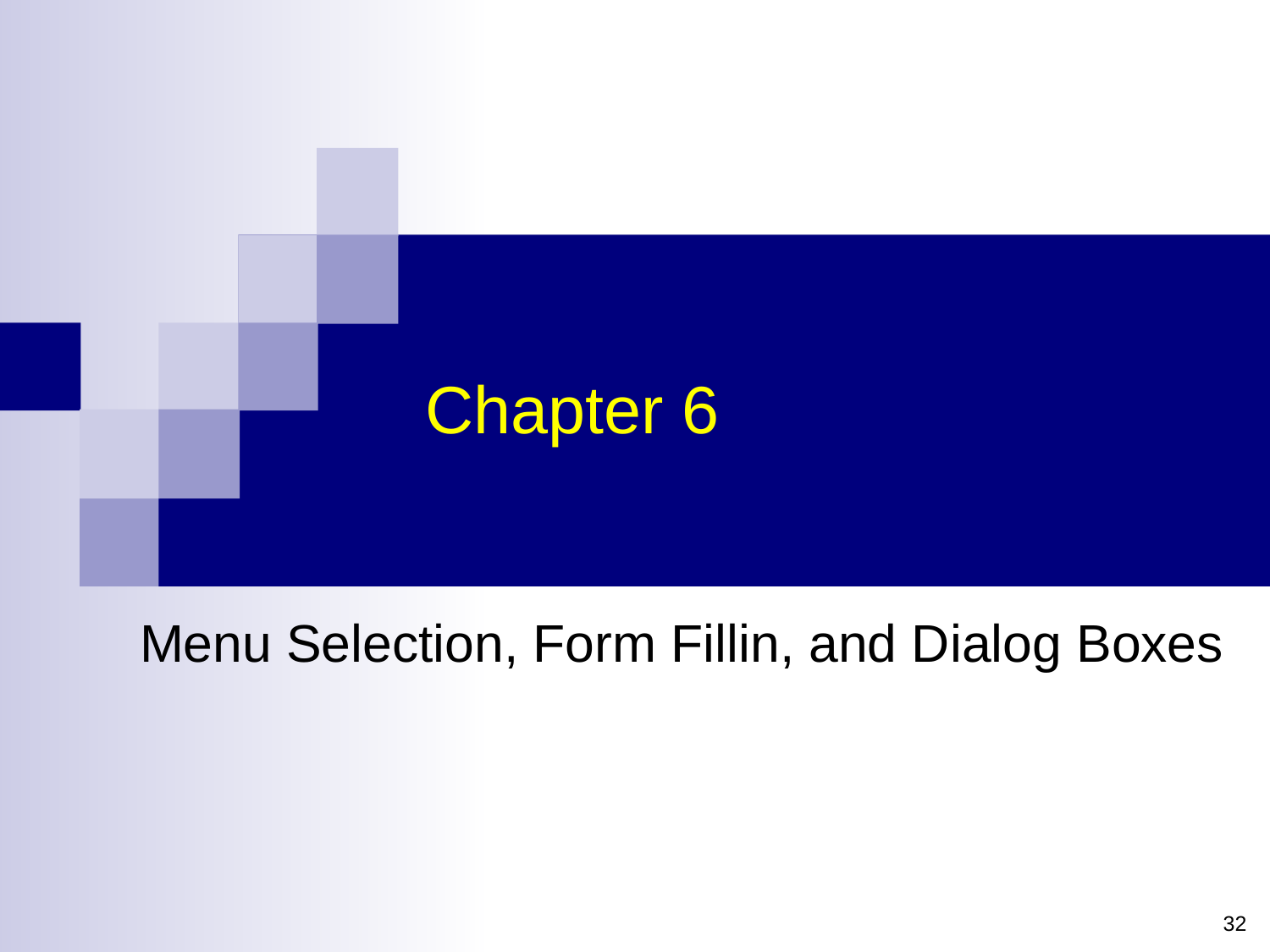

# Chapter 6
Menu Selection, Form Fillin, and Dialog Boxes
32